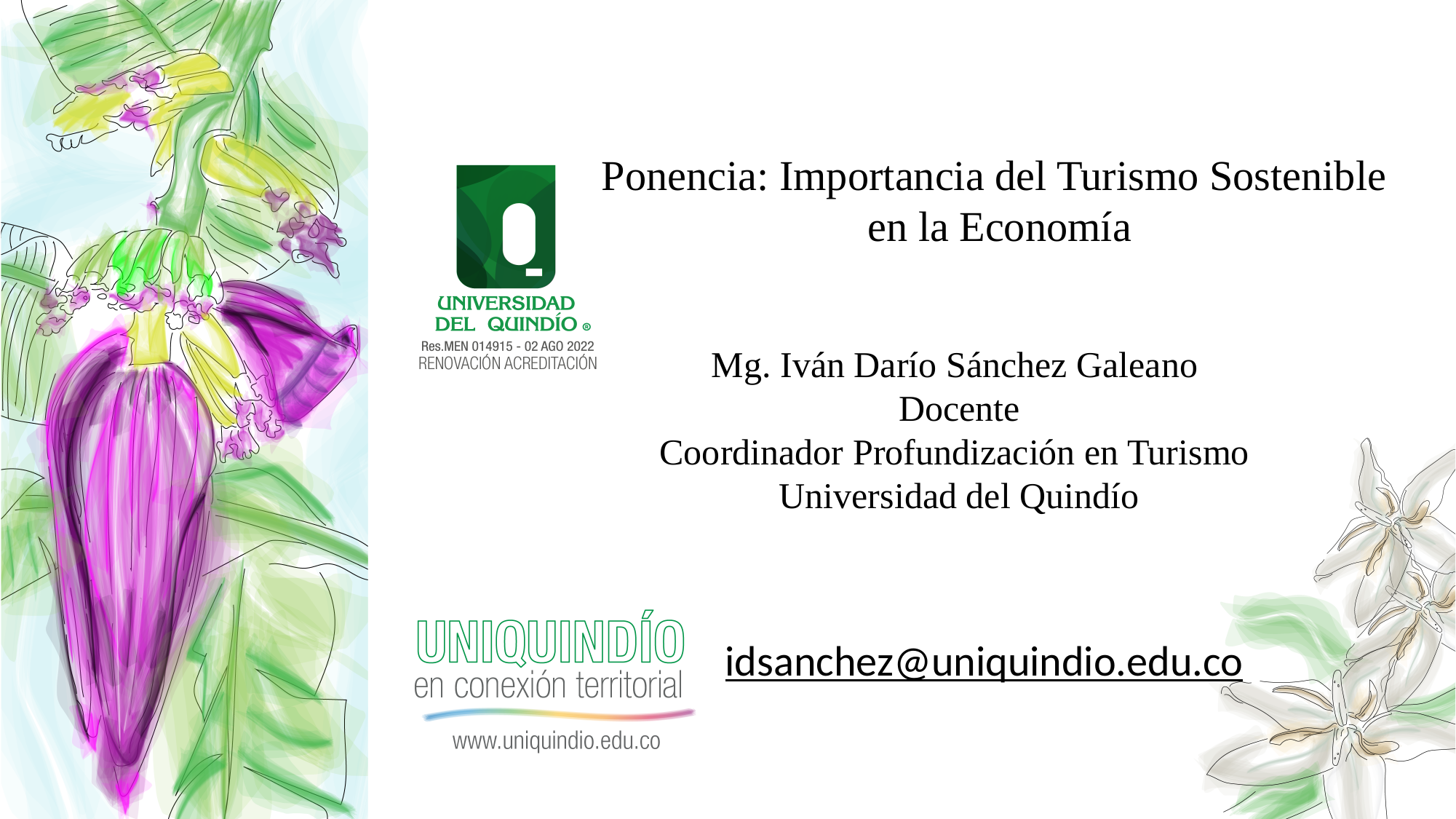

Ponencia: Importancia del Turismo Sostenible
en la Economía
Mg. Iván Darío Sánchez Galeano
Docente
Coordinador Profundización en Turismo
Universidad del Quindío
idsanchez@uniquindio.edu.co